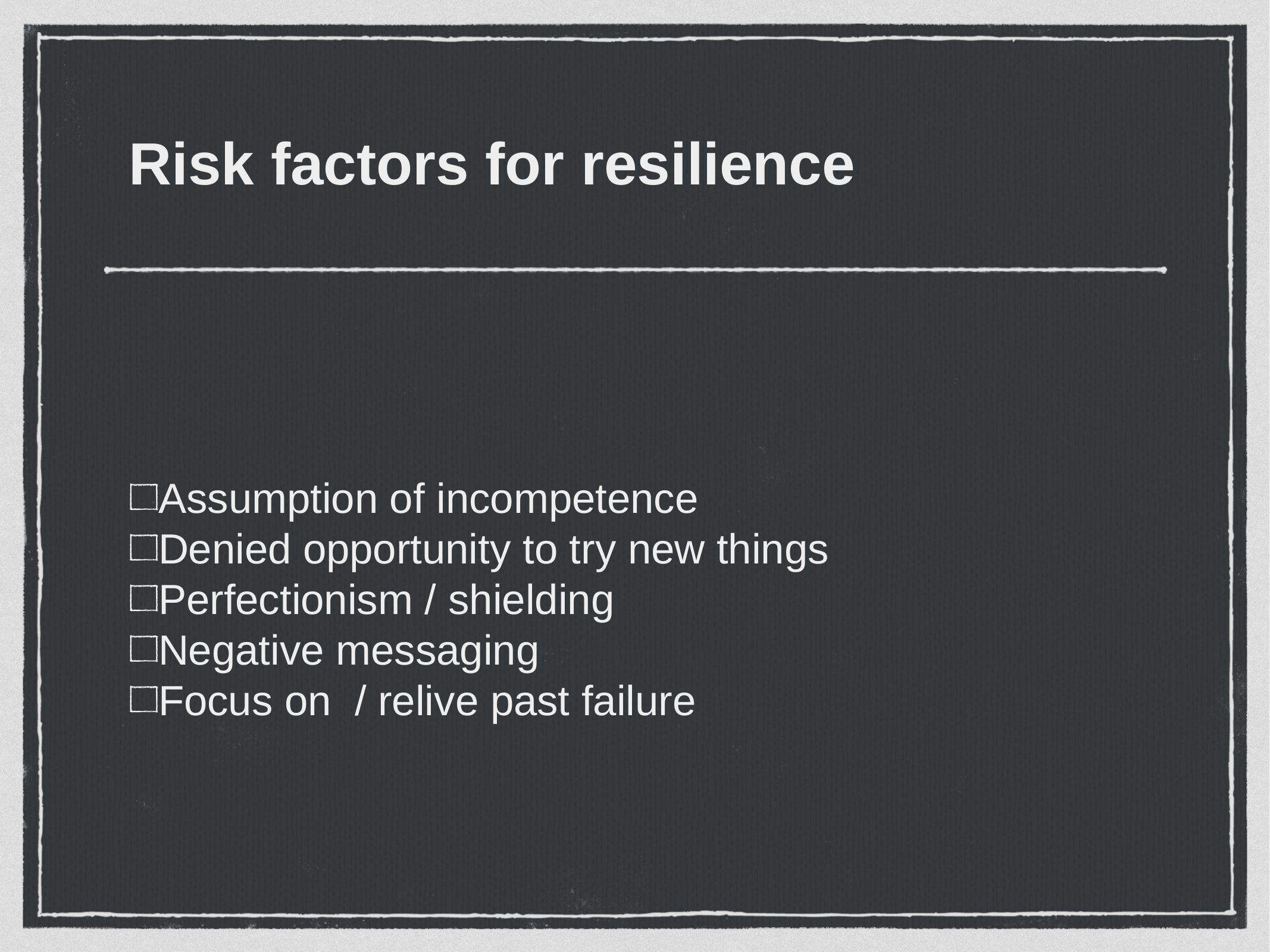

Risk factors for resilience
Assumption of incompetence
Denied opportunity to try new things
Perfectionism / shielding
Negative messaging
Focus on  / relive past failure